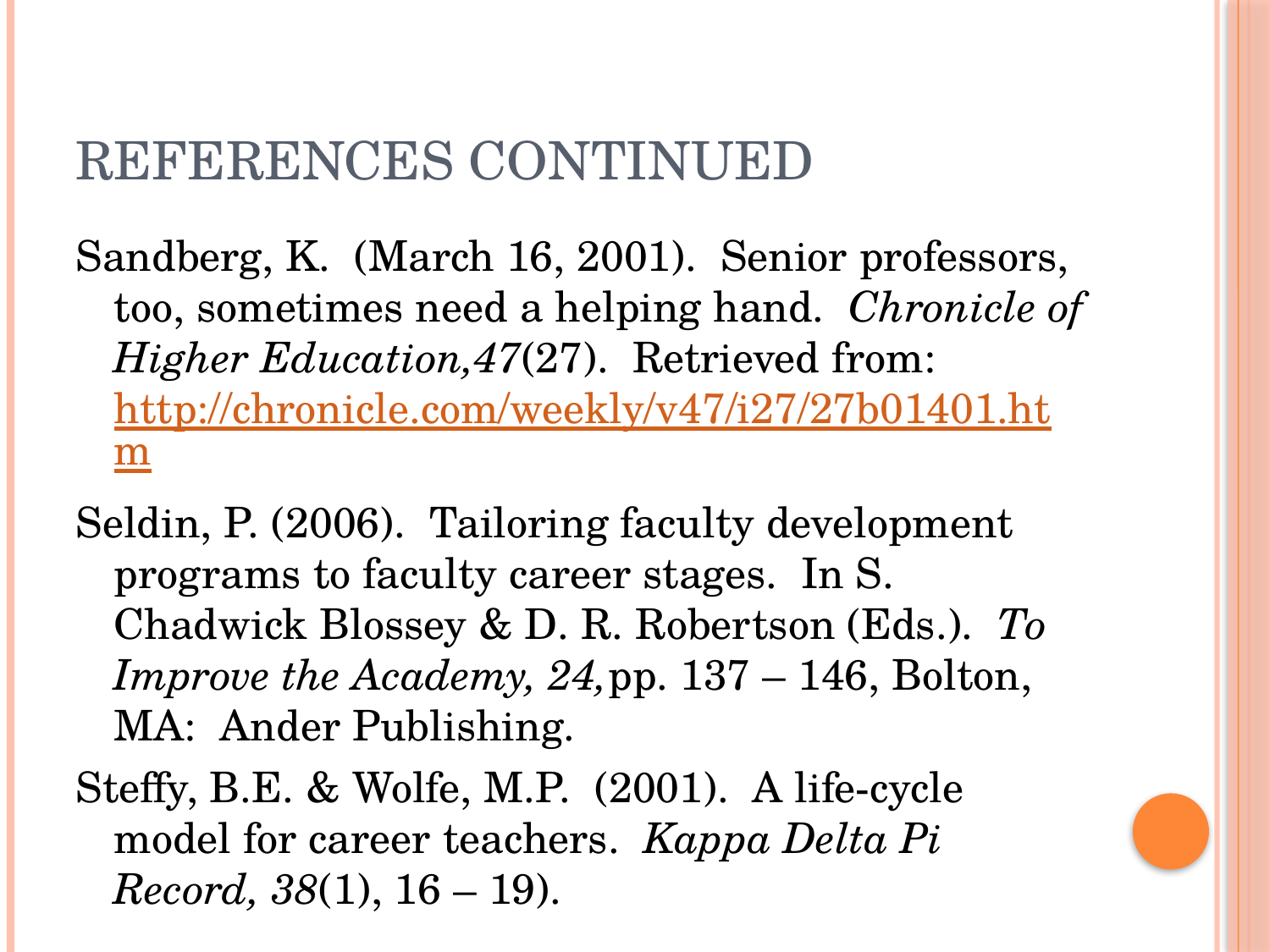

# References continued
Sandberg, K.  (March 16, 2001).  Senior professors, too, sometimes need a helping hand.  Chronicle of Higher Education,47(27).  Retrieved from:  http://chronicle.com/weekly/v47/i27/27b01401.htm
Seldin, P. (2006).  Tailoring faculty development programs to faculty career stages.  In S. Chadwick Blossey & D. R. Robertson (Eds.).  To Improve the Academy, 24,pp. 137 – 146, Bolton, MA:  Ander Publishing.
Steffy, B.E. & Wolfe, M.P.  (2001).  A life-cycle model for career teachers.  Kappa Delta Pi Record, 38(1), 16 – 19).